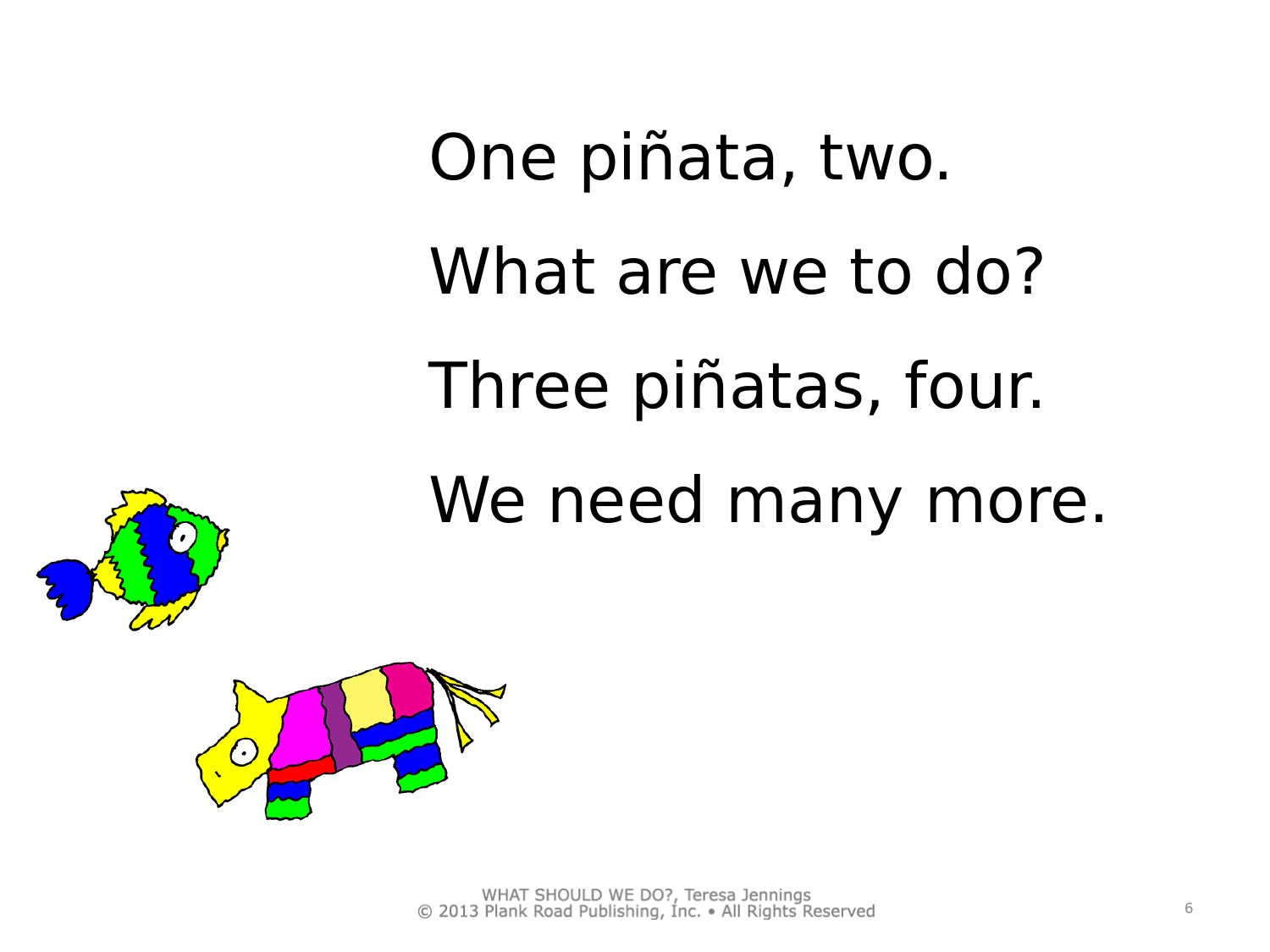

One piñata, two.
What are we to do?Three piñatas, four.
We need many more.
6